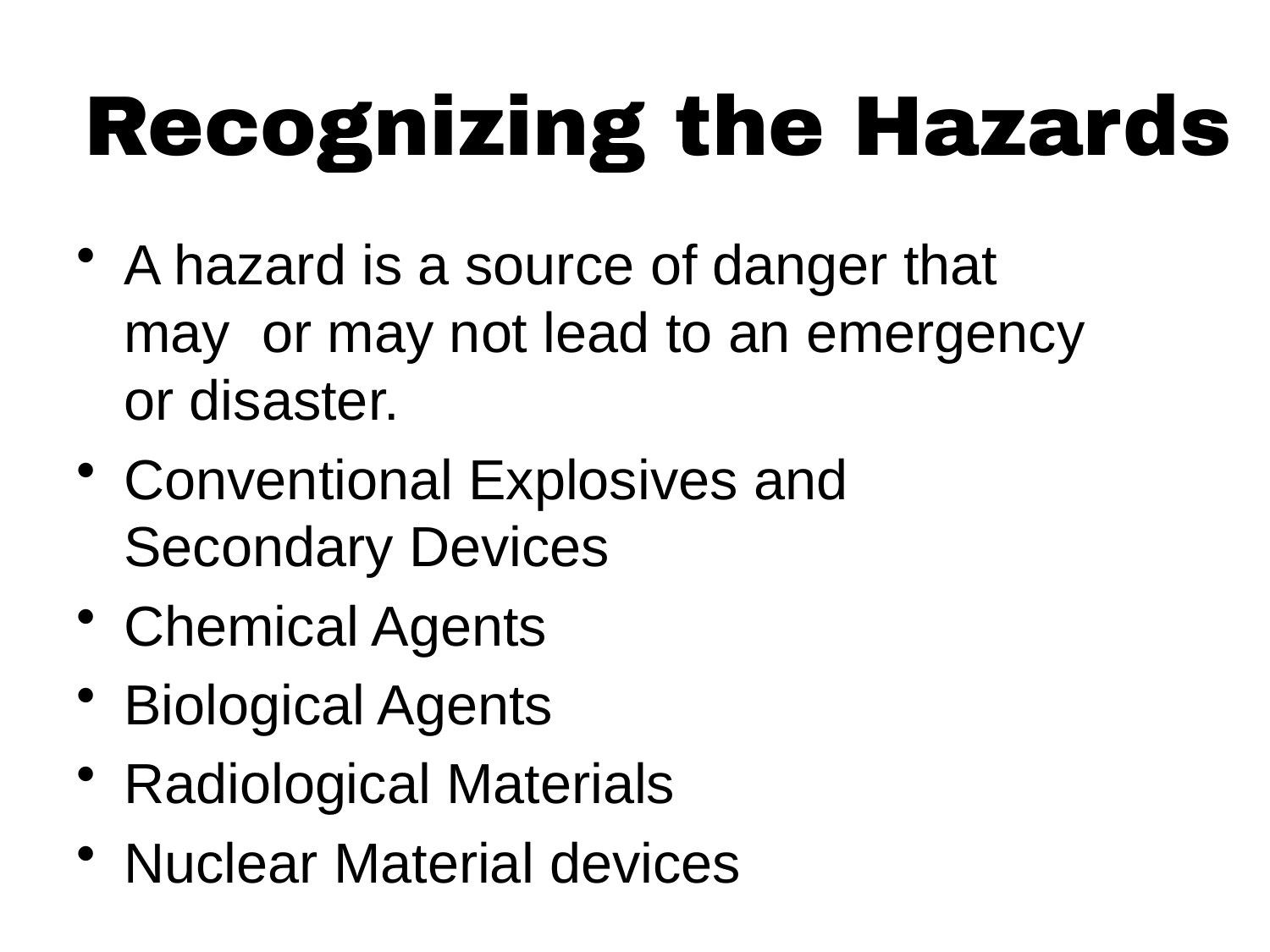

# Recognizing the Hazards
A hazard is a source of danger that may  or may not lead to an emergency or disaster.
Conventional Explosives and Secondary Devices
Chemical Agents
Biological Agents
Radiological Materials
Nuclear Material devices